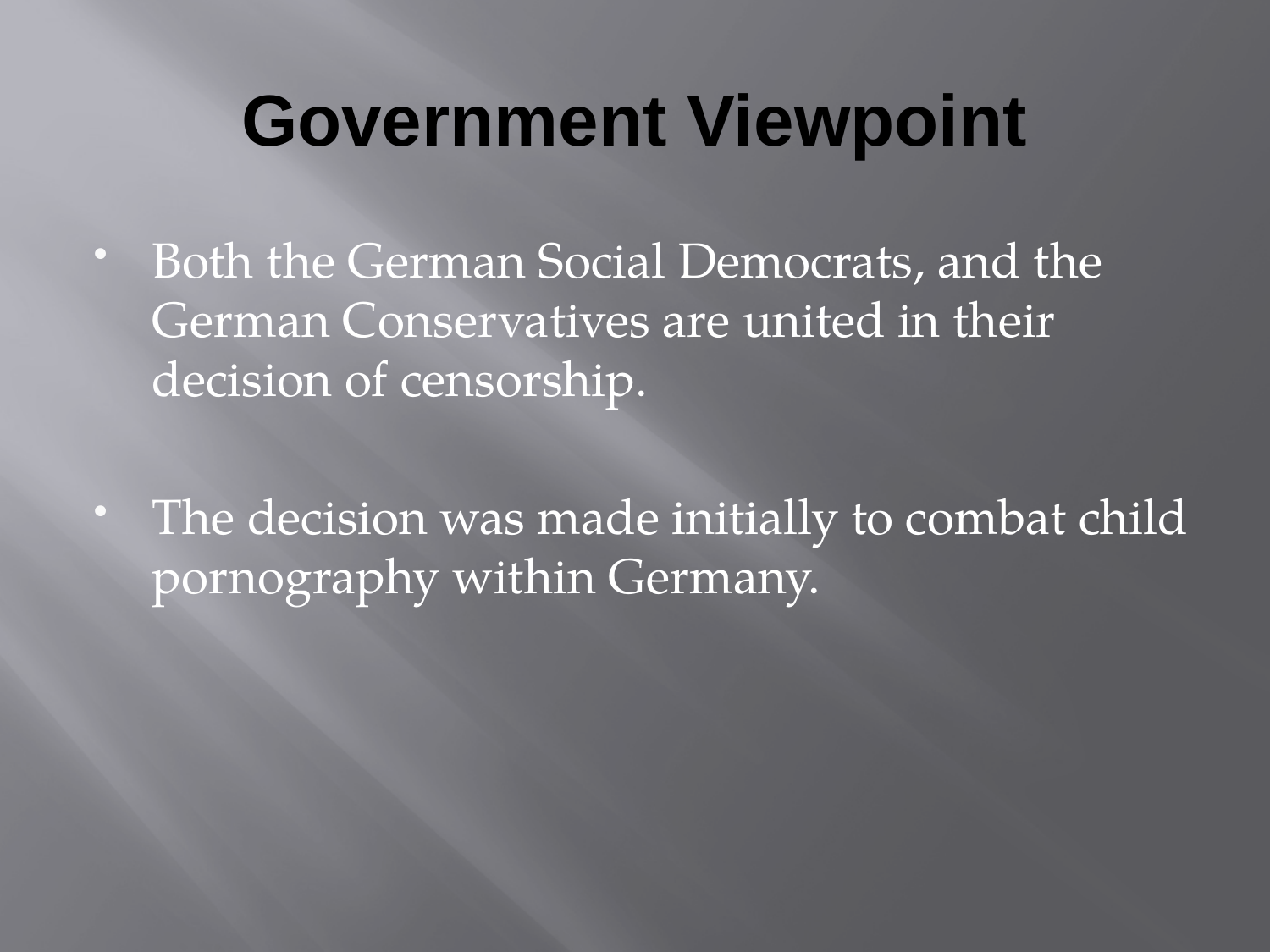

Both the German Social Democrats, and the German Conservatives are united in their decision of censorship.

The decision was made initially to combat child pornography within Germany.

# Government Viewpoint